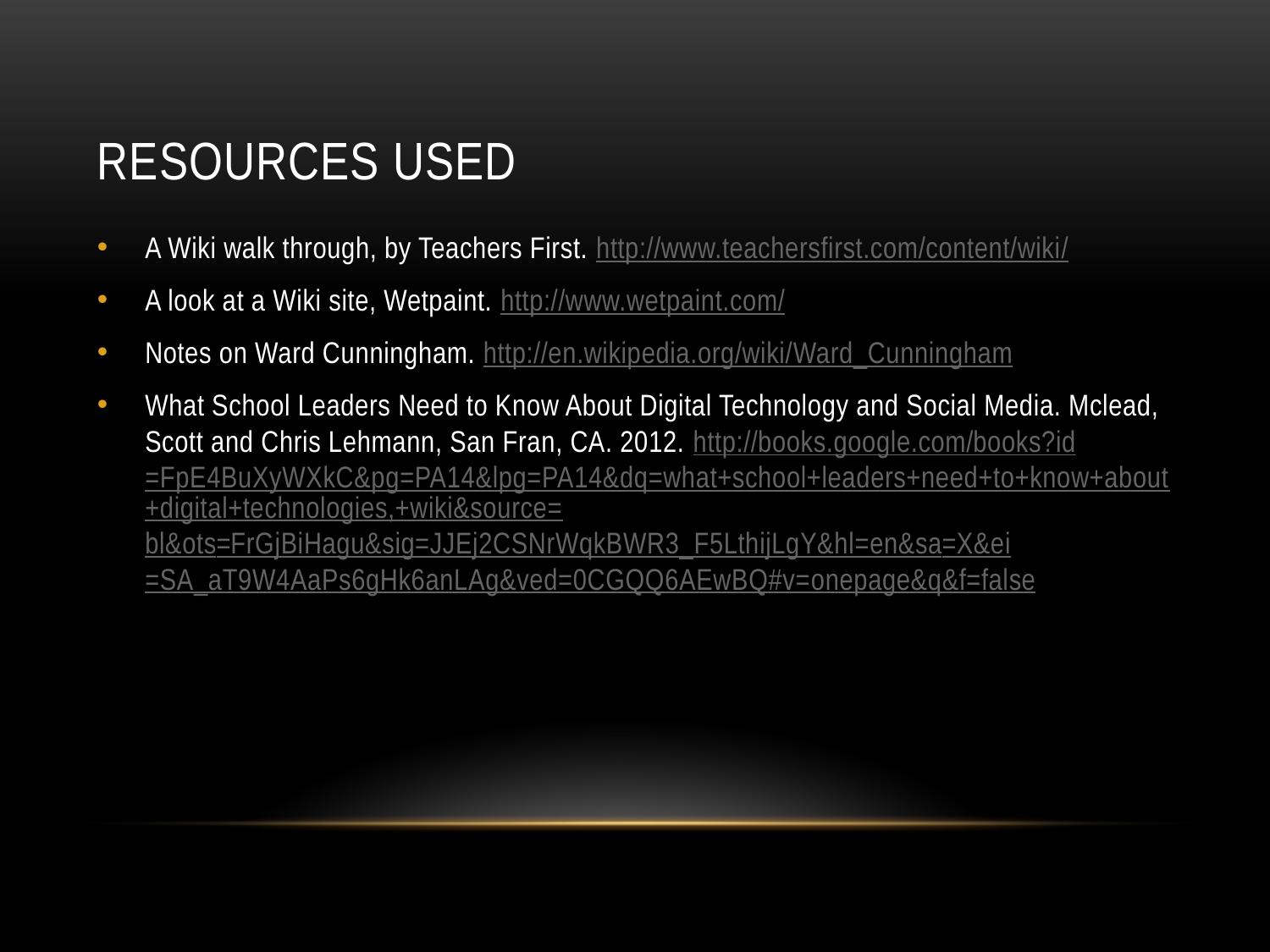

# Resources Used
A Wiki walk through, by Teachers First. http://www.teachersfirst.com/content/wiki/
A look at a Wiki site, Wetpaint. http://www.wetpaint.com/
Notes on Ward Cunningham. http://en.wikipedia.org/wiki/Ward_Cunningham
What School Leaders Need to Know About Digital Technology and Social Media. Mclead, Scott and Chris Lehmann, San Fran, CA. 2012. http://books.google.com/books?id=FpE4BuXyWXkC&pg=PA14&lpg=PA14&dq=what+school+leaders+need+to+know+about+digital+technologies,+wiki&source=bl&ots=FrGjBiHagu&sig=JJEj2CSNrWqkBWR3_F5LthijLgY&hl=en&sa=X&ei=SA_aT9W4AaPs6gHk6anLAg&ved=0CGQQ6AEwBQ#v=onepage&q&f=false